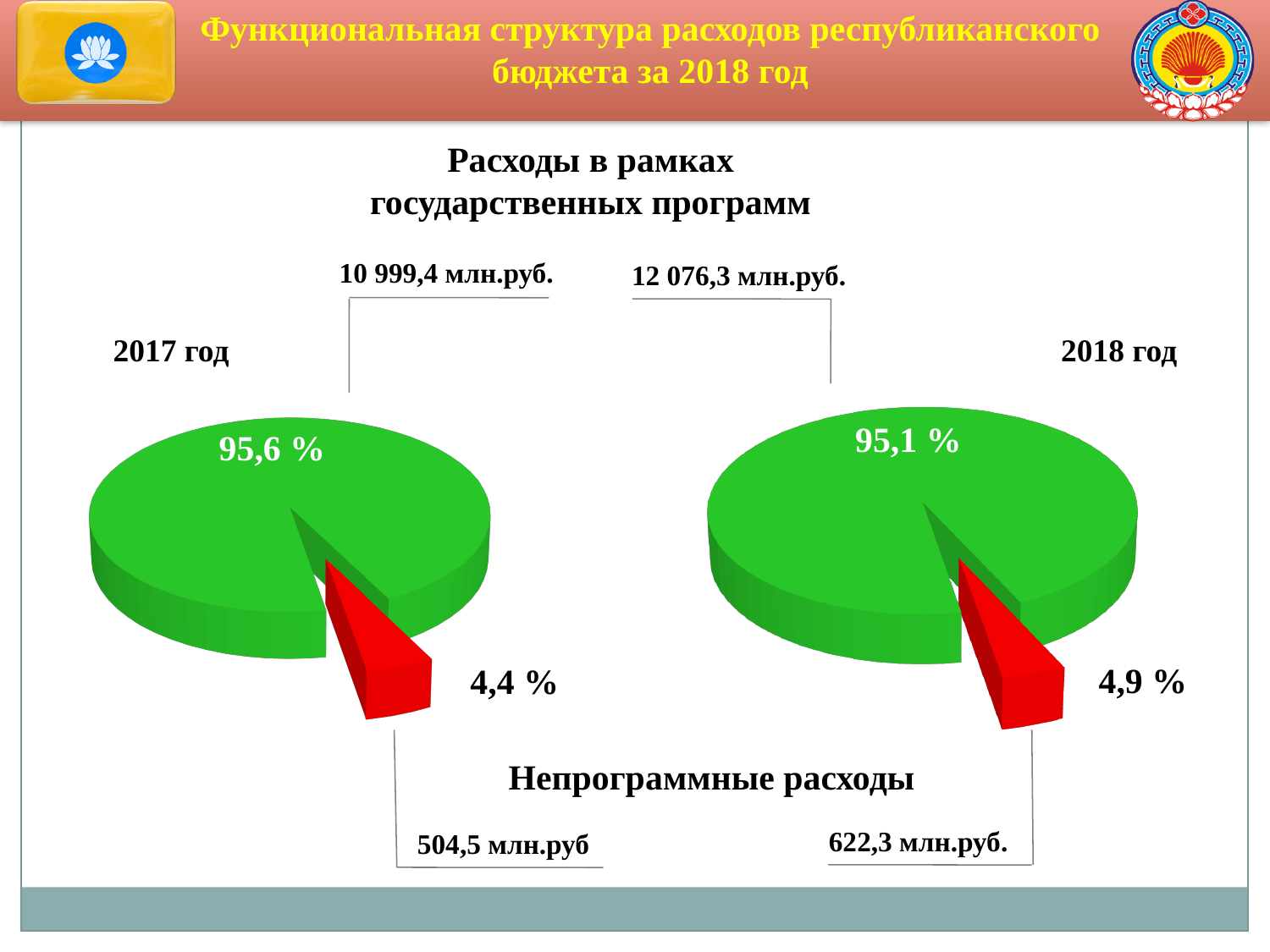

Функциональная структура расходов республиканского бюджета за 2018 год

Расходы в рамках государственных программ
10 999,4 млн.руб.
12 076,3 млн.руб.

[unsupported chart]

[unsupported chart]

2017 год
2018 год
95,1 %
95,6 %
4,9 %
4,4 %
Непрограммные расходы
622,3 млн.руб.
504,5 млн.руб.